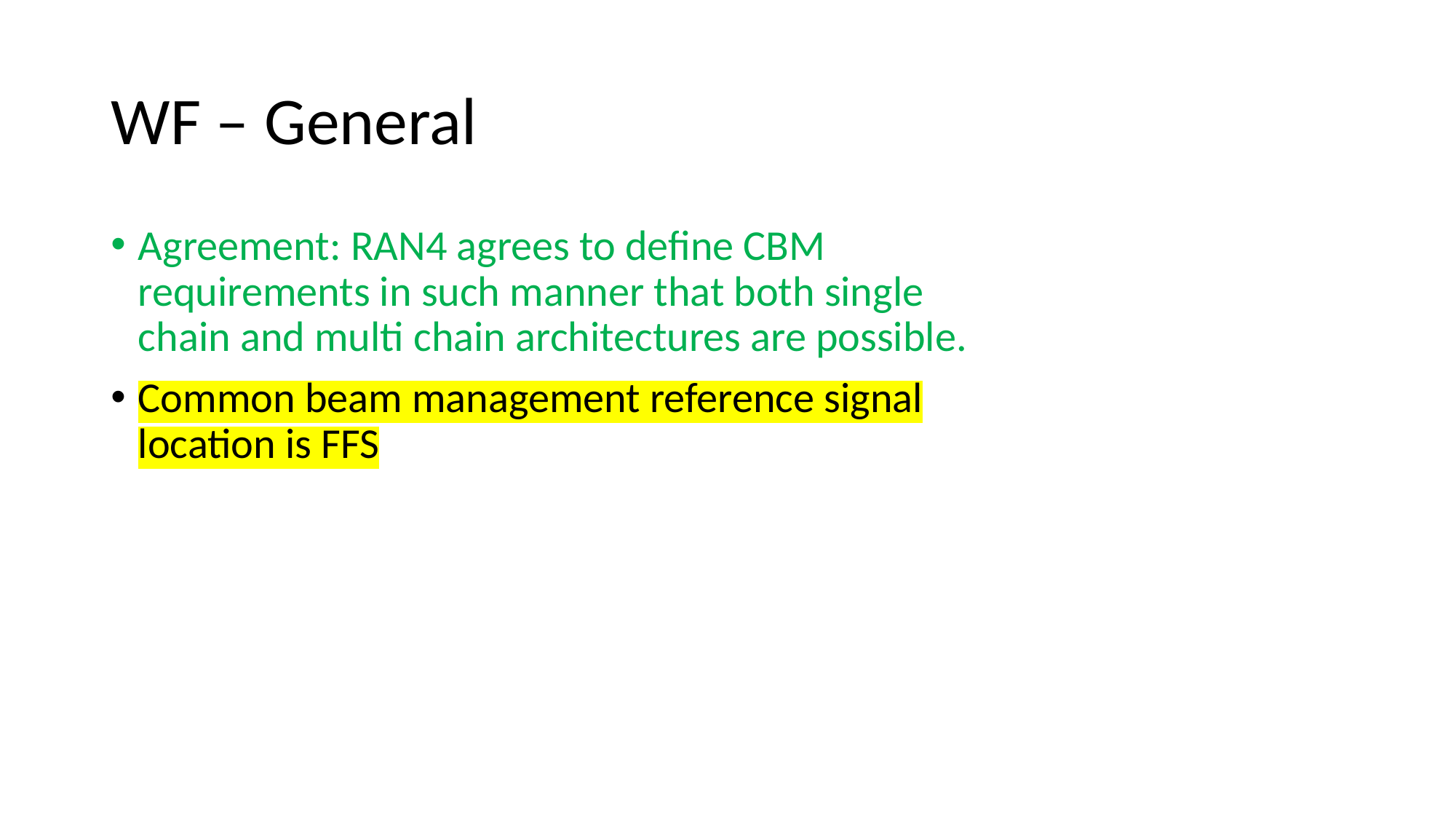

# WF – General
Agreement: RAN4 agrees to define CBM requirements in such manner that both single chain and multi chain architectures are possible.
Common beam management reference signal location is FFS